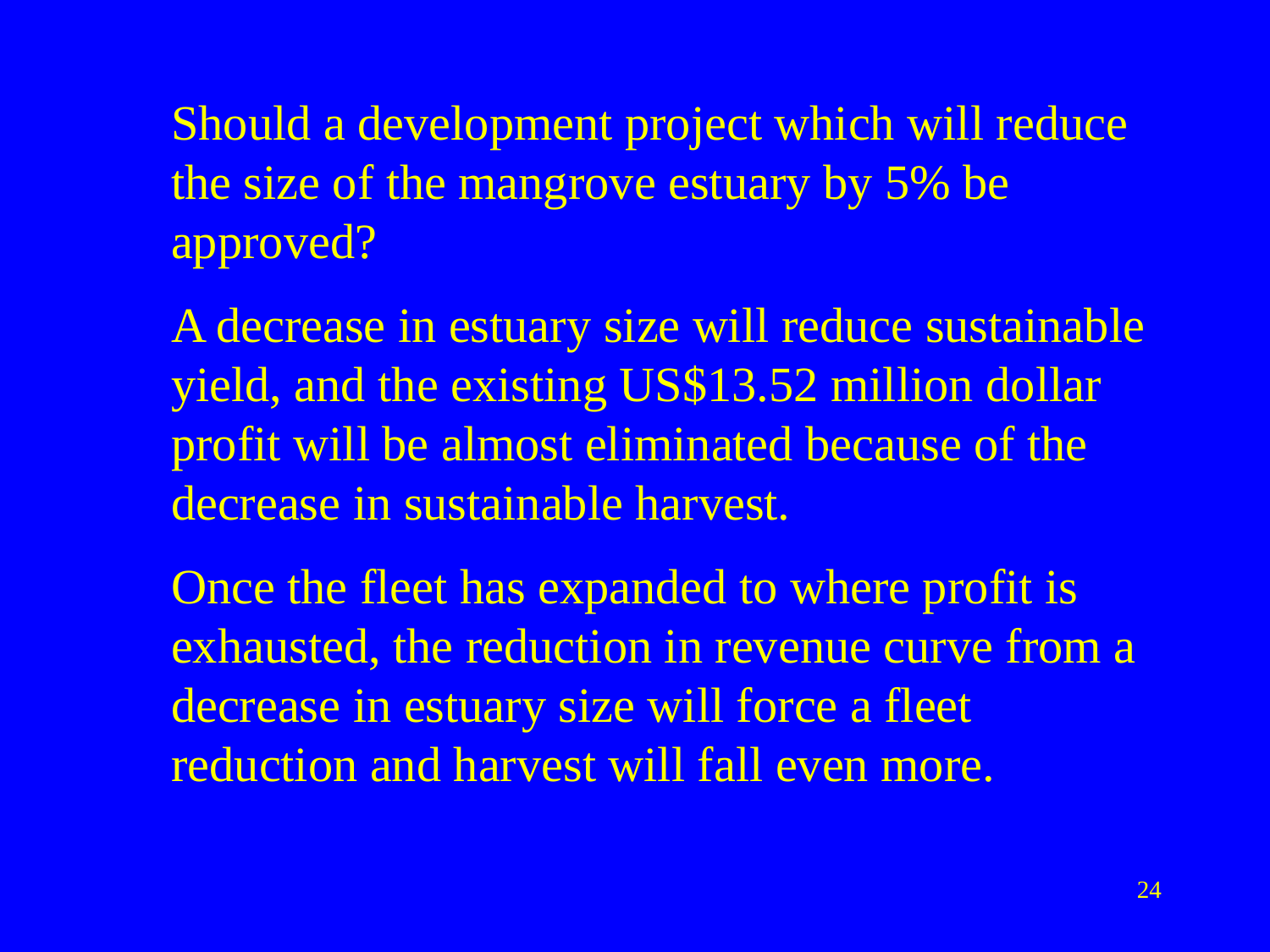

Should a development project which will reduce the size of the mangrove estuary by 5% be approved?
A decrease in estuary size will reduce sustainable yield, and the existing US$13.52 million dollar profit will be almost eliminated because of the decrease in sustainable harvest.
Once the fleet has expanded to where profit is exhausted, the reduction in revenue curve from a decrease in estuary size will force a fleet reduction and harvest will fall even more.
24